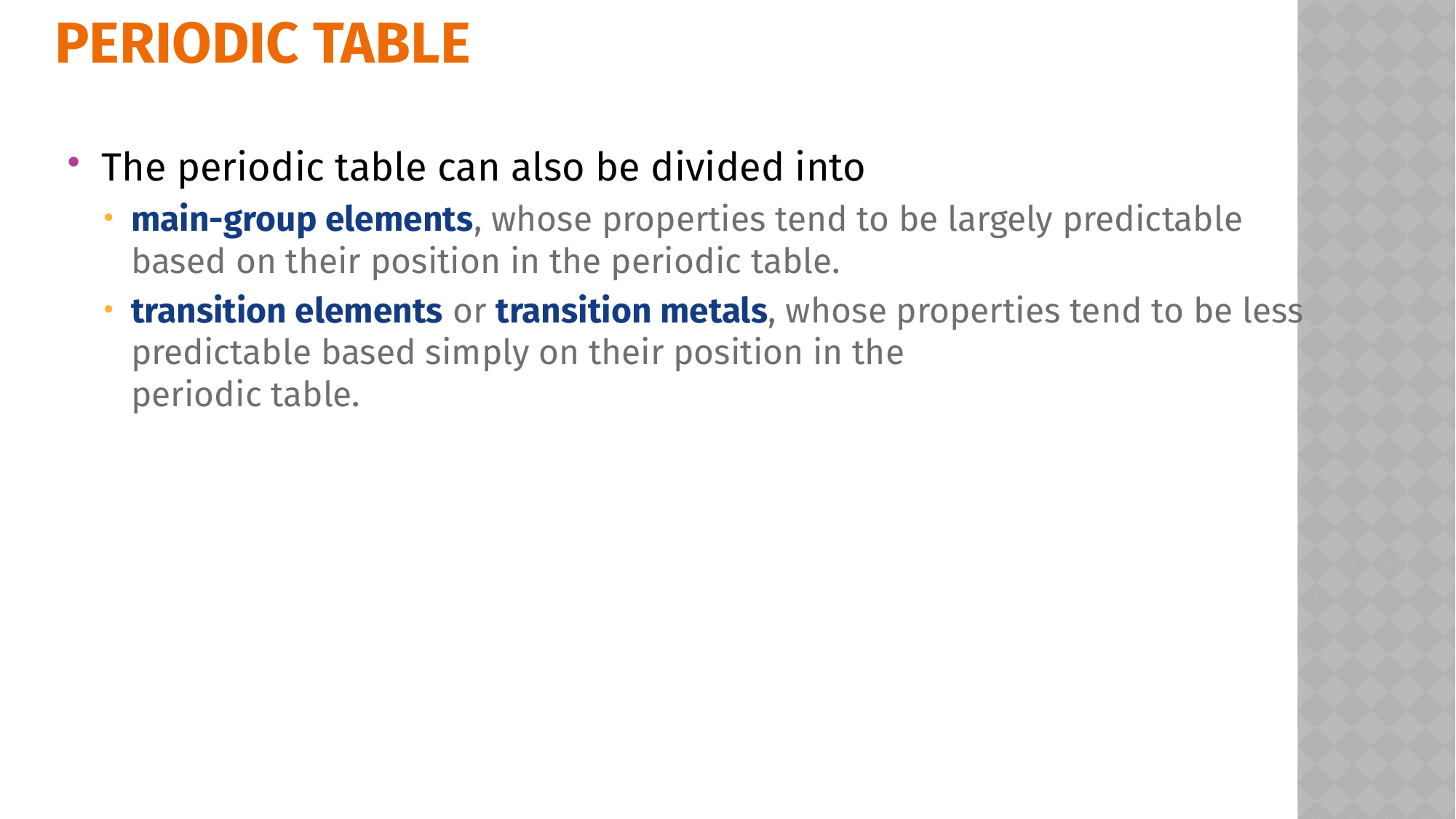

# Periodic Table
The periodic table can also be divided into
main-group elements, whose properties tend to be largely predictable based on their position in the periodic table.
transition elements or transition metals, whose properties tend to be less predictable based simply on their position in the
periodic table.